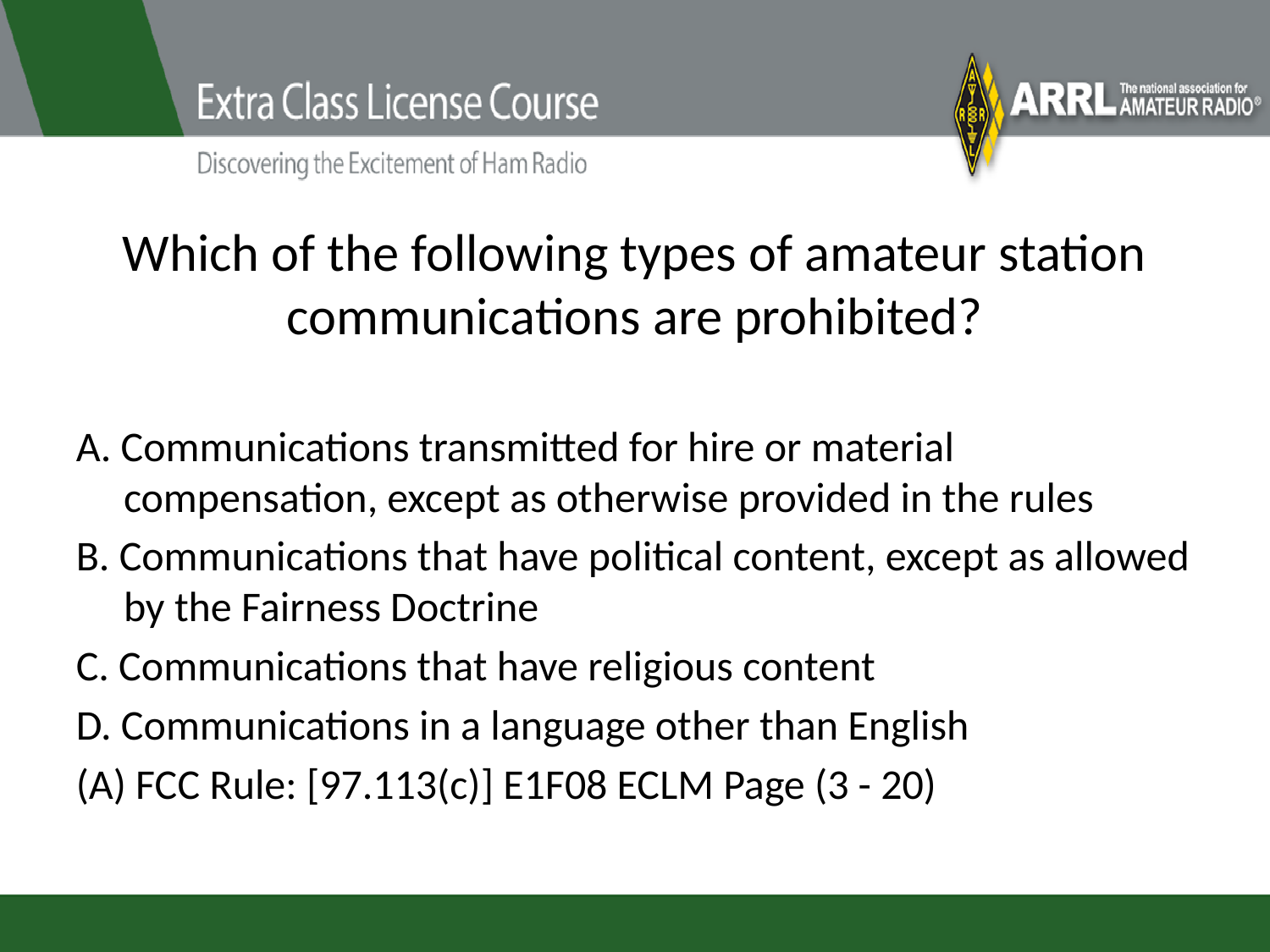

# Which of the following types of amateur station communications are prohibited?
A. Communications transmitted for hire or material compensation, except as otherwise provided in the rules
B. Communications that have political content, except as allowed by the Fairness Doctrine
C. Communications that have religious content
D. Communications in a language other than English
(A) FCC Rule: [97.113(c)] E1F08 ECLM Page (3 - 20)